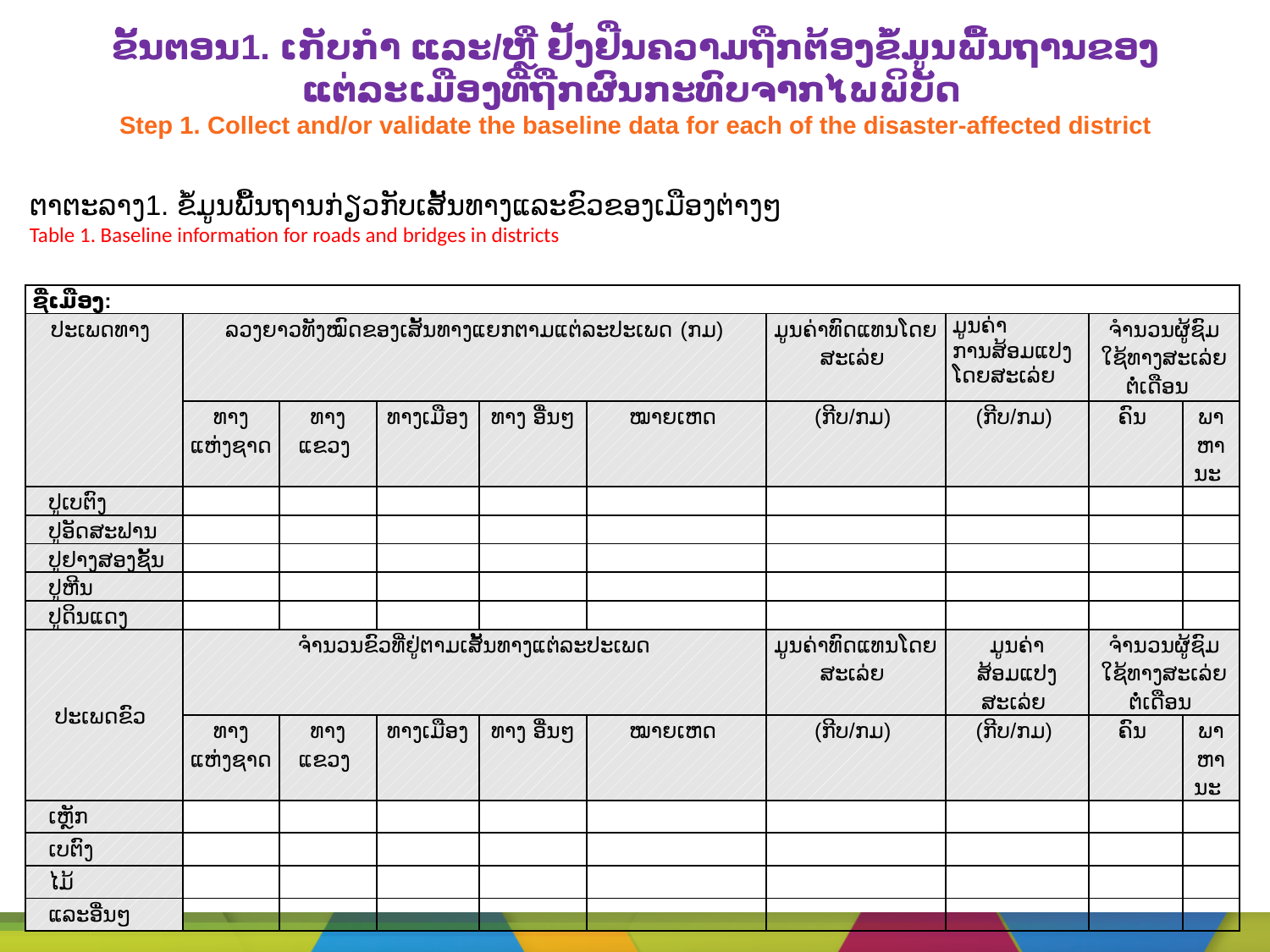

# ຂັ້ນຕອນ1. ເກັບກໍາ ແລະ/ຫຼື ຢັ້ງຢືນຄວາມຖືກຕ້ອງຂໍ້ມູນພື້ນຖານຂອງແຕ່ລະເມືອງທີ່ຖືກຜົນກະທົບຈາກໄພພິບັດ Step 1. Collect and/or validate the baseline data for each of the disaster-affected district
ຕາຕະລາງ1. ຂໍ້​ມູນ​ພື້ນຖານ​ກ່ຽວ​ກັບ​ເສັ້ນທາງ​ແລະ​ຂົວ​ຂອງ​ເມືອງຕ່າງໆ
Table 1. Baseline information for roads and bridges in districts
| ຊື່​ເມືອງ: |  |  |  |  |  |  |  |  |  |
| --- | --- | --- | --- | --- | --- | --- | --- | --- | --- |
| ປະເພດທາງ | ລວງຍາວທັງໝົດຂອງ​ເສັ້ນທາງແຍກຕາມແຕ່ລະປະເພດ (ກມ) |  |  |  |  | ມູນຄ່າທົດແທນໂດຍສະເລ່ຍ | ມູນຄ່າການສ້ອມແປງໂດຍສະເລ່ຍ | ຈໍານວນຜູ້ຊົມໃຊ້ທາງສະເລ່ຍຕໍ່ເດືອນ |  |
|  | ທາງແຫ່ງຊາດ | ທາງແຂວງ | ທາງເມືອງ | ທາງ ອື່ນໆ | ໝາຍເຫດ | (ກີບ/ກມ) | (ກີບ/ກມ) | ຄົນ | ພາຫານະ |
| ປູເບຕົງ |  |  |  |  |  |  |  |  |  |
| ປູອັດສະຟານ |  |  |  |  |  |  |  |  |  |
| ປູຢາງ​ສອງ​ຊັ້ນ |  |  |  |  |  |  |  |  |  |
| ປູຫີນ |  |  |  |  |  |  |  |  |  |
| ປູດິນແດງ |  |  |  |  |  |  |  |  |  |
| ປະເພດຂົວ | ຈໍານວນຂົວທີ່ຢູ່ຕາມເສັ້ນທາງແຕ່ລະປະເພດ |  |  |  |  | ມູນຄ່າທົດແທນໂດຍສະເລ່ຍ | ມູນຄ່າສ້ອມແປງ ສະເລ່ຍ | ຈໍານວນຜູ້ຊົມໃຊ້ທາງສະເລ່ຍຕໍ່ເດືອນ |  |
|  | ທາງແຫ່ງຊາດ | ທາງແຂວງ | ທາງເມືອງ | ທາງ ອື່ນໆ | ໝາຍເຫດ | (ກີບ/ກມ) | (ກີບ/ກມ) | ຄົນ | ພາຫານະ |
| ​ເຫຼັກ |  |  |  |  |  |  |  |  |  |
| ​ເບ​ຕົງ |  |  |  |  |  |  |  |  |  |
| ​ໄມ້ |  |  |  |  |  |  |  |  |  |
| ​ແລະ​ອື່ນໆ |  |  |  |  |  |  |  |  |  |